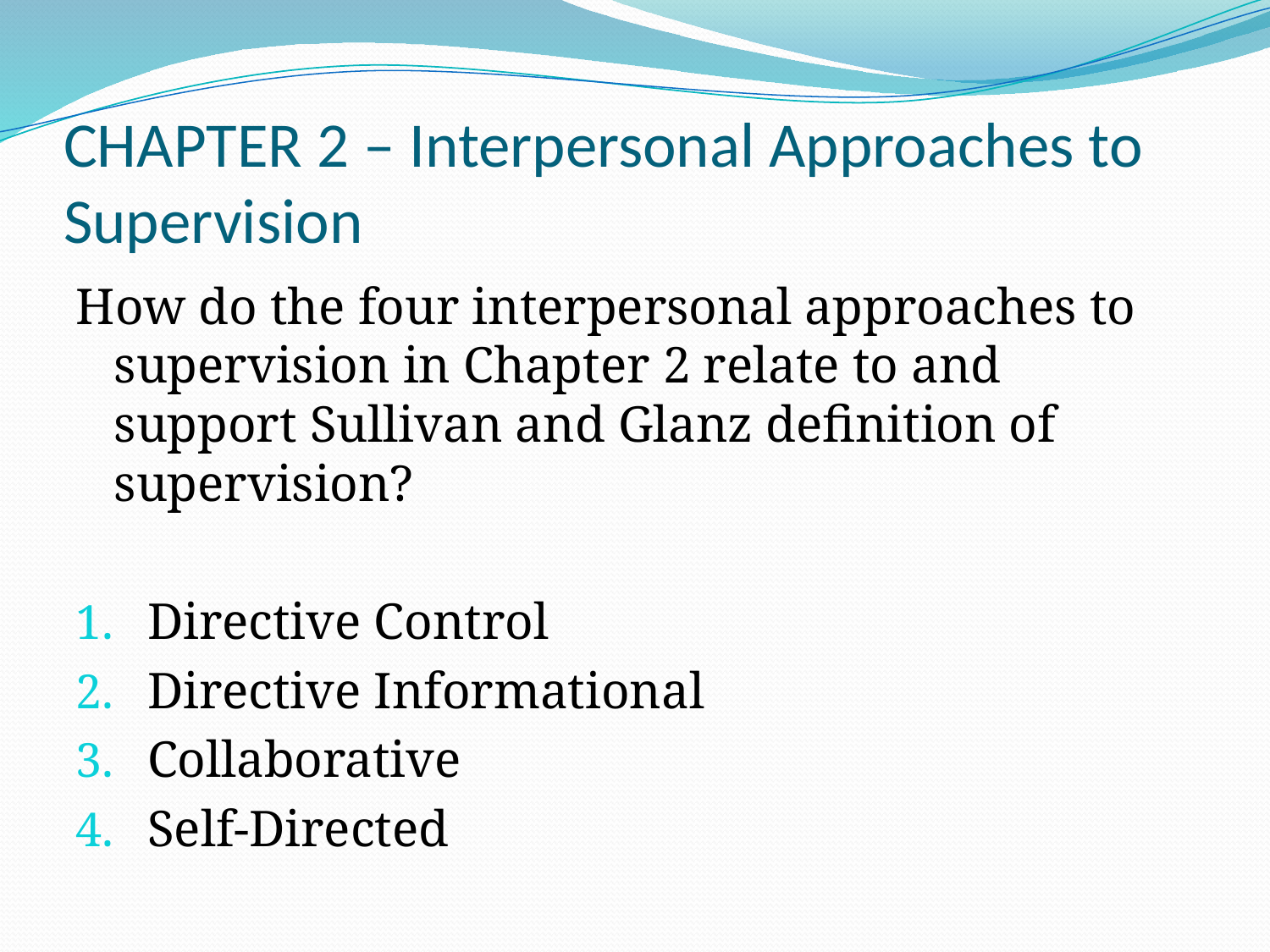

# CHAPTER 2 – Interpersonal Approaches to Supervision
How do the four interpersonal approaches to supervision in Chapter 2 relate to and support Sullivan and Glanz definition of supervision?

Directive Control
Directive Informational
Collaborative
Self-Directed